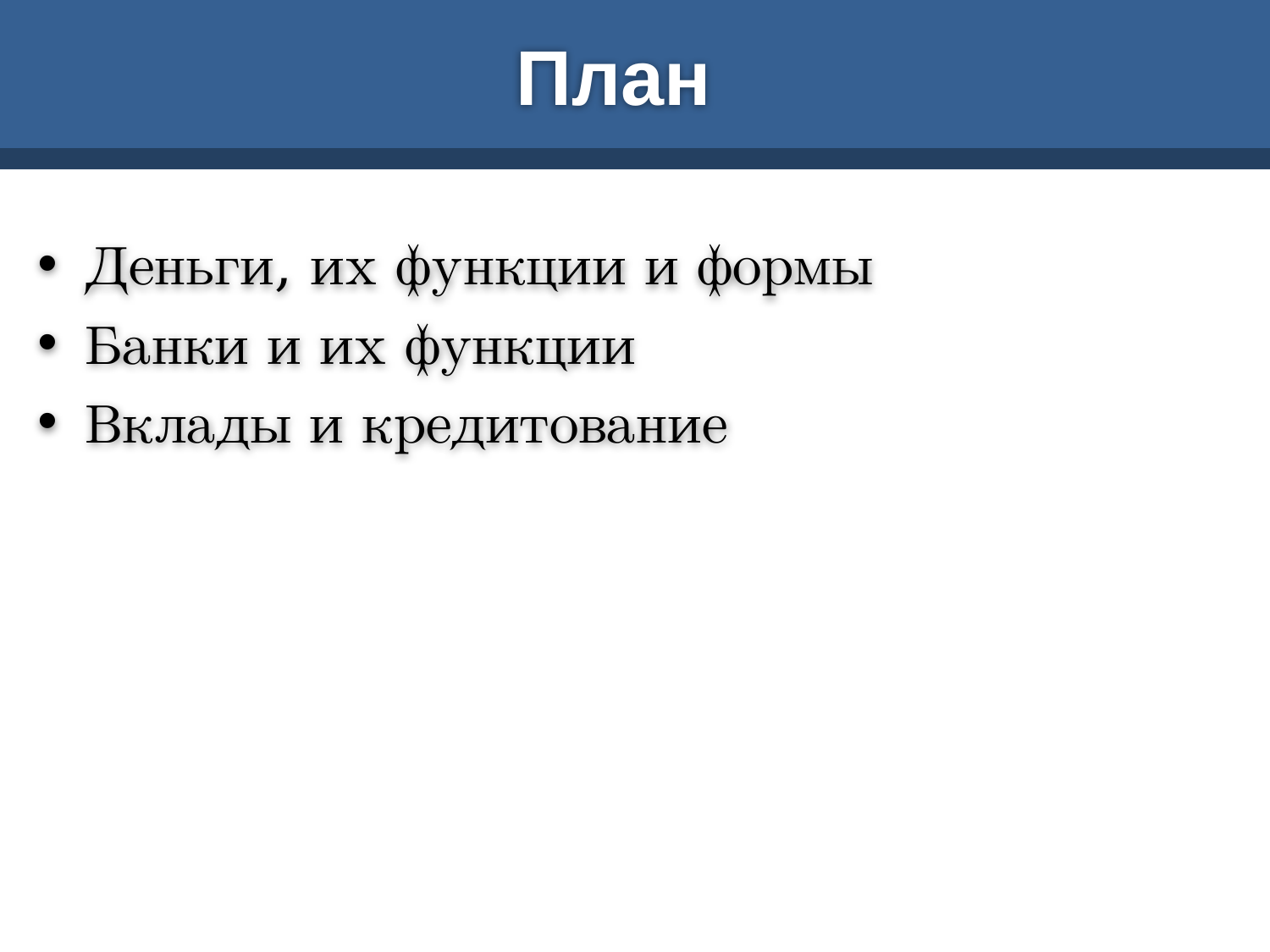

# План
Деньги, их функции и формы
Банки и их функции
Вклады и кредитование